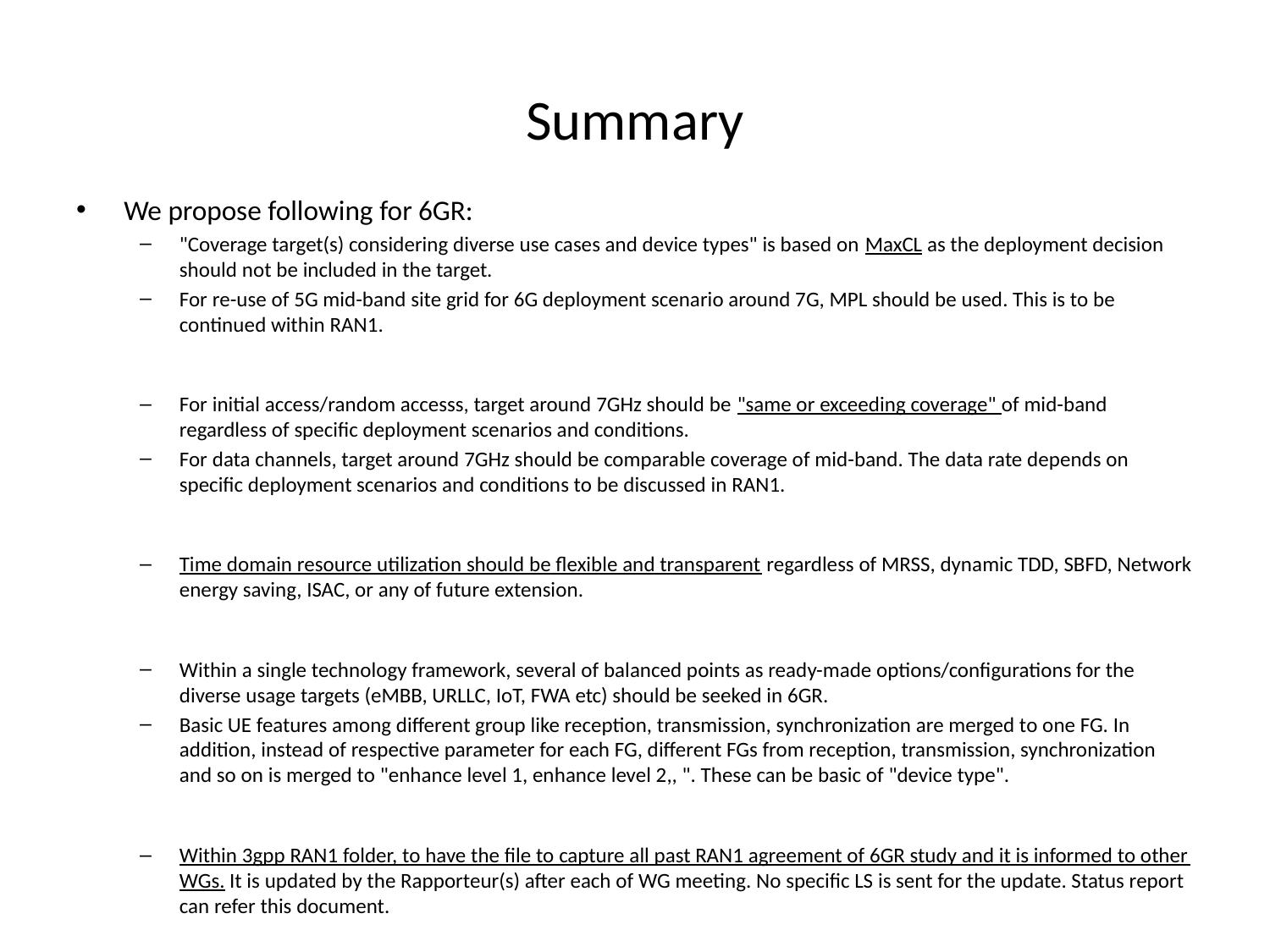

# Summary
We propose following for 6GR:
"Coverage target(s) considering diverse use cases and device types" is based on MaxCL as the deployment decision should not be included in the target.
For re-use of 5G mid-band site grid for 6G deployment scenario around 7G, MPL should be used. This is to be continued within RAN1.

For initial access/random accesss, target around 7GHz should be "same or exceeding coverage" of mid-band regardless of specific deployment scenarios and conditions.
For data channels, target around 7GHz should be comparable coverage of mid-band. The data rate depends on specific deployment scenarios and conditions to be discussed in RAN1.

Time domain resource utilization should be flexible and transparent regardless of MRSS, dynamic TDD, SBFD, Network energy saving, ISAC, or any of future extension.

Within a single technology framework, several of balanced points as ready-made options/configurations for the diverse usage targets (eMBB, URLLC, IoT, FWA etc) should be seeked in 6GR.
Basic UE features among different group like reception, transmission, synchronization are merged to one FG. In addition, instead of respective parameter for each FG, different FGs from reception, transmission, synchronization and so on is merged to "enhance level 1, enhance level 2,, ". These can be basic of "device type".

Within 3gpp RAN1 folder, to have the file to capture all past RAN1 agreement of 6GR study and it is informed to other WGs. It is updated by the Rapporteur(s) after each of WG meeting. No specific LS is sent for the update. Status report can refer this document.